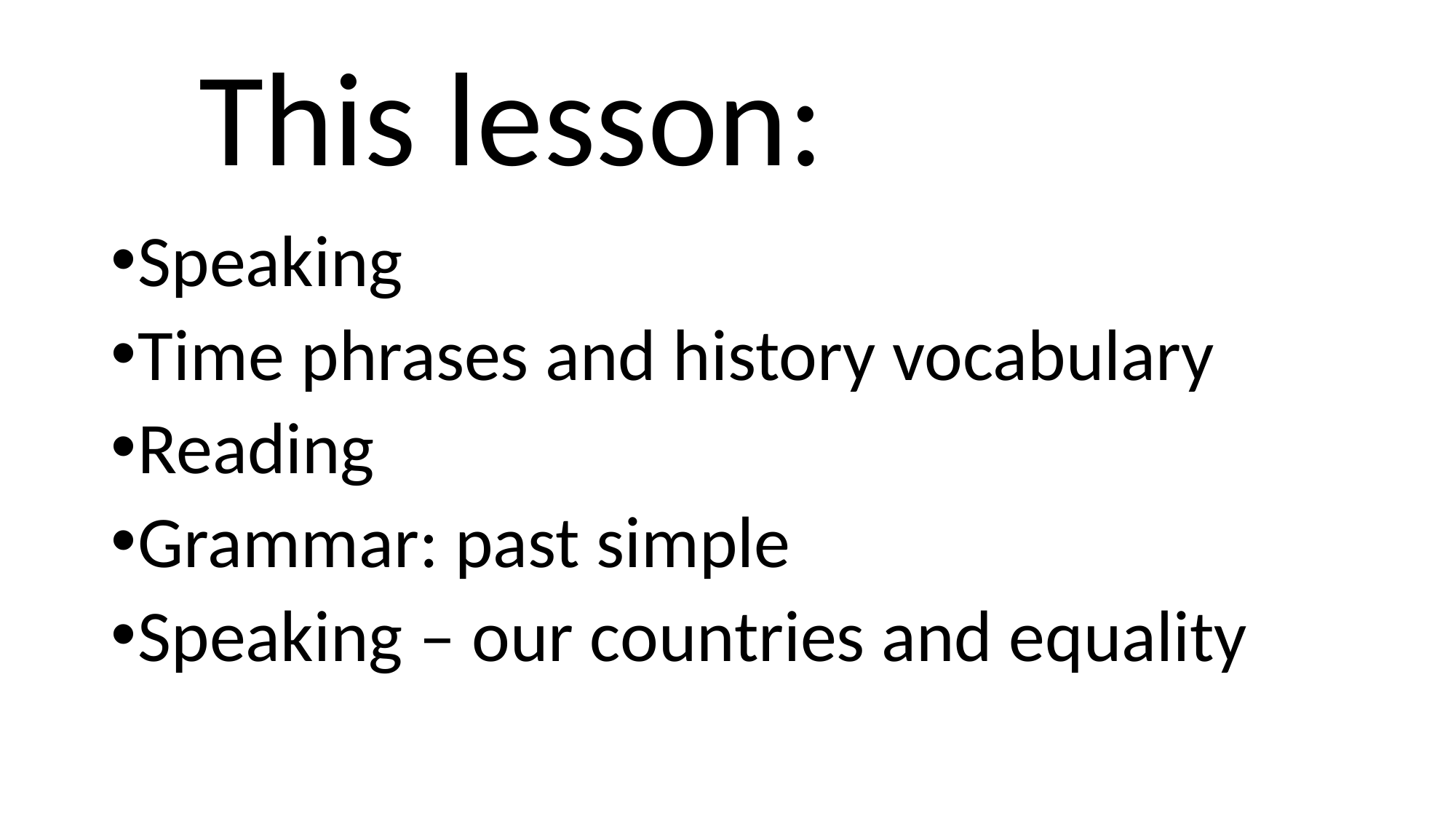

# This lesson:
Speaking
Time phrases and history vocabulary
Reading
Grammar: past simple
Speaking – our countries and equality